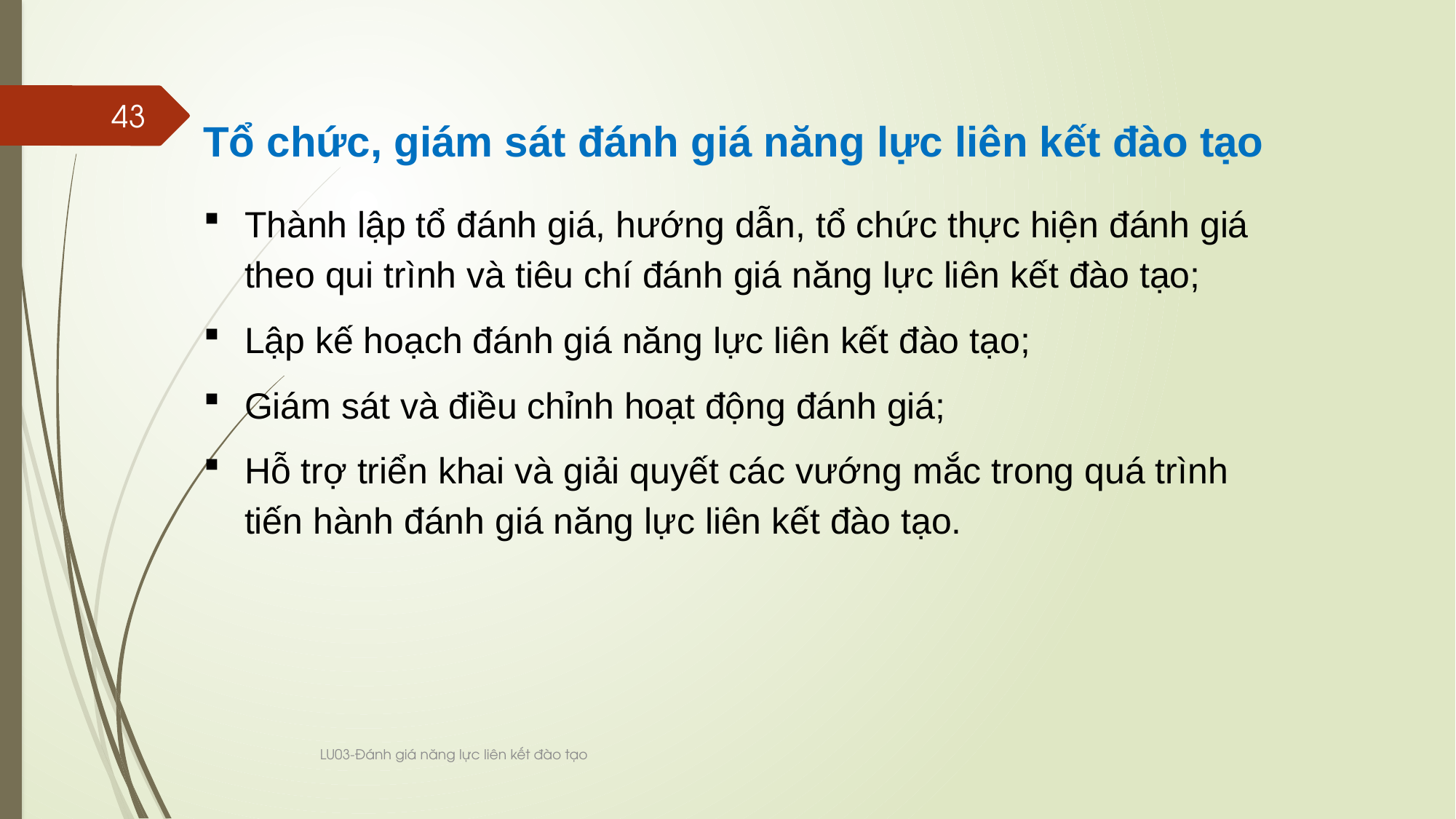

Tổ chức, giám sát đánh giá năng lực liên kết đào tạo
43

Thành lập tổ đánh giá, hướng dẫn, tổ chức thực hiện đánh giá theo qui trình và tiêu chí đánh giá năng lực liên kết đào tạo;
Lập kế hoạch đánh giá năng lực liên kết đào tạo;
Giám sát và điều chỉnh hoạt động đánh giá;
Hỗ trợ triển khai và giải quyết các vướng mắc trong quá trình tiến hành đánh giá năng lực liên kết đào tạo.
LU03-Đánh giá năng lực liên kết đào tạo